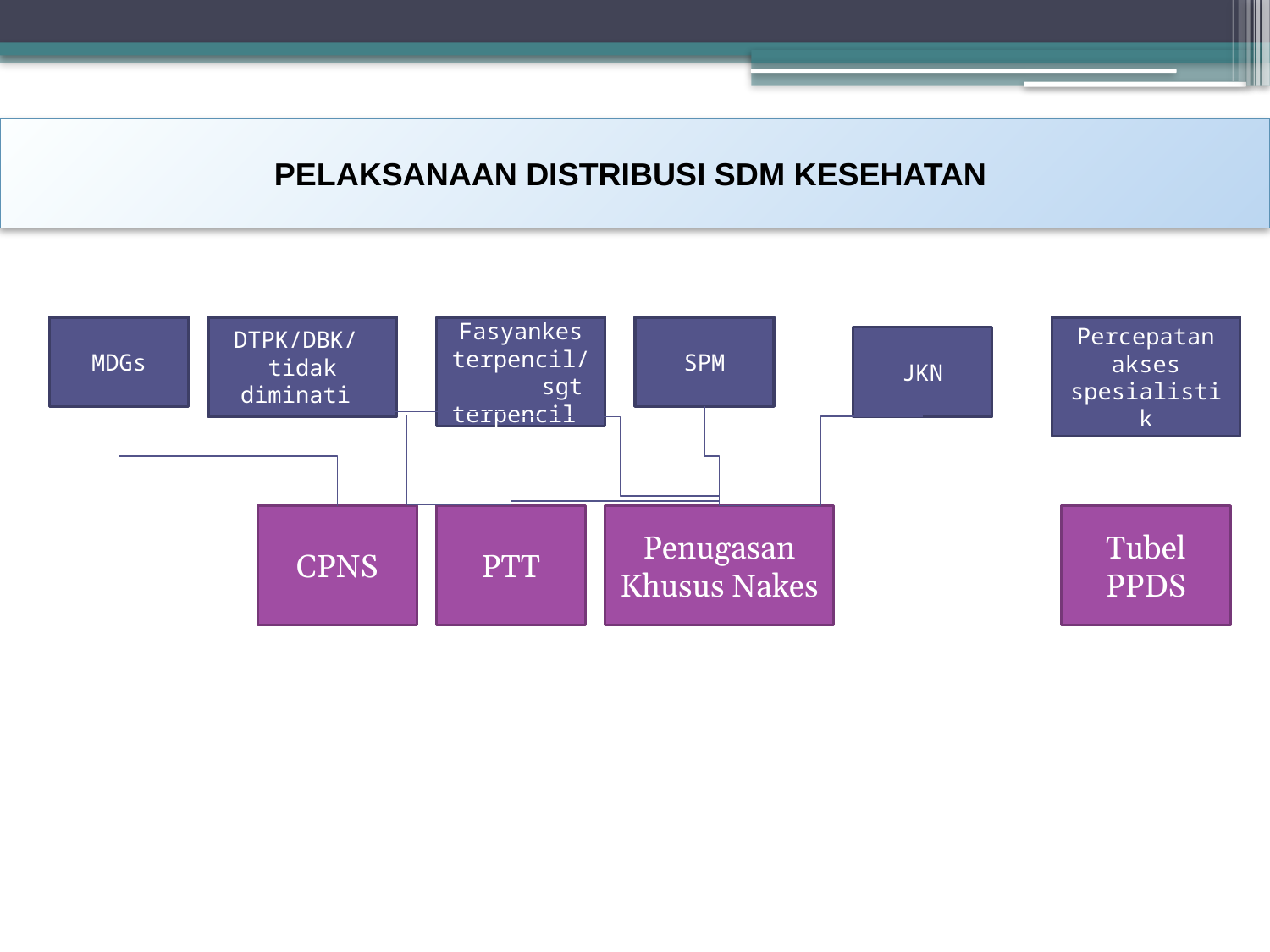

PELAKSANAAN DISTRIBUSI SDM KESEHATAN
MDGs
DTPK/DBK/  tidak diminati
Fasyankes terpencil/       sgt terpencil
SPM
Percepatan akses spesialistik
JKN
CPNS
PTT
Penugasan Khusus Nakes
Tubel PPDS